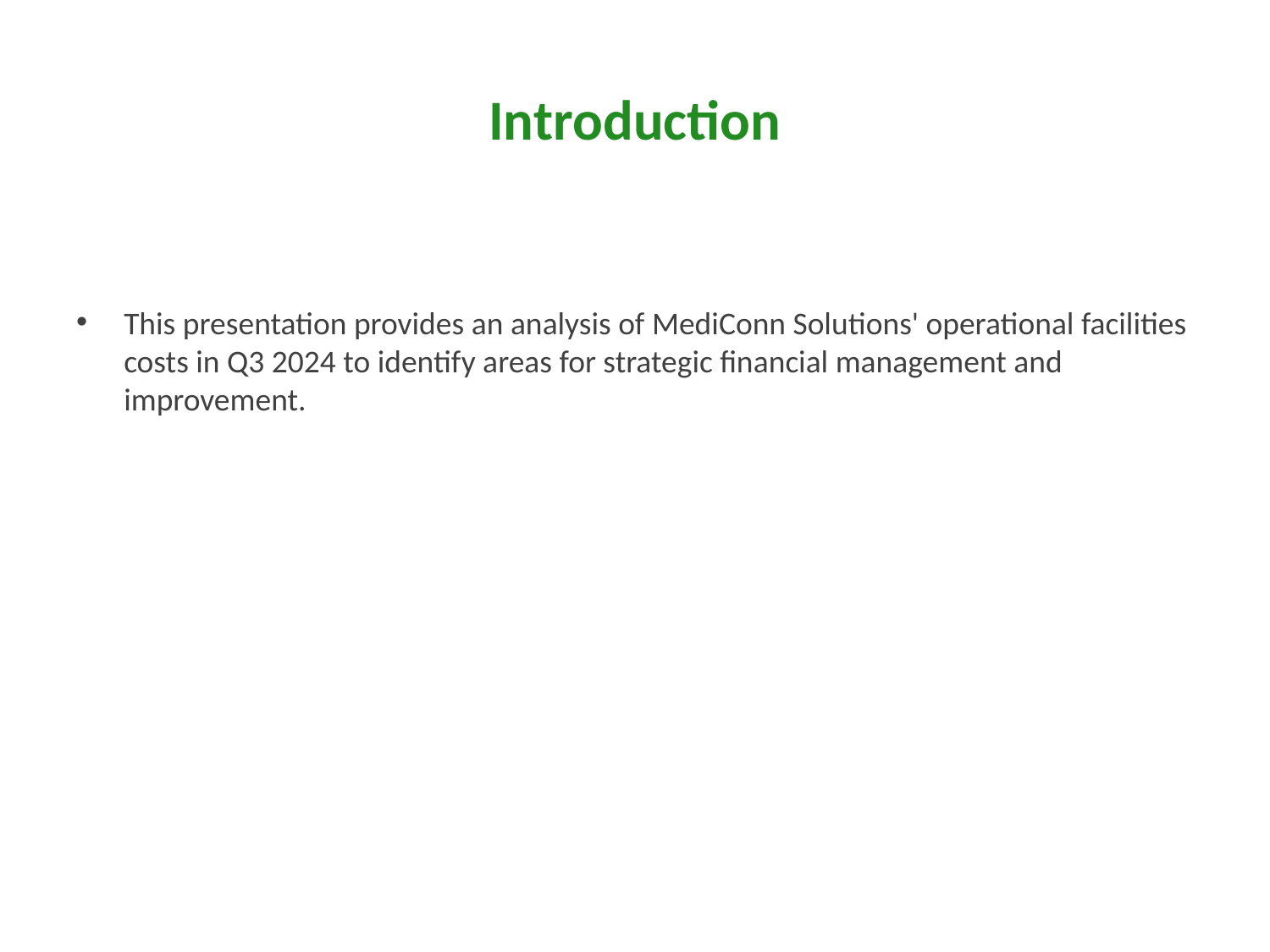

# Introduction

This presentation provides an analysis of MediConn Solutions' operational facilities costs in Q3 2024 to identify areas for strategic financial management and improvement.